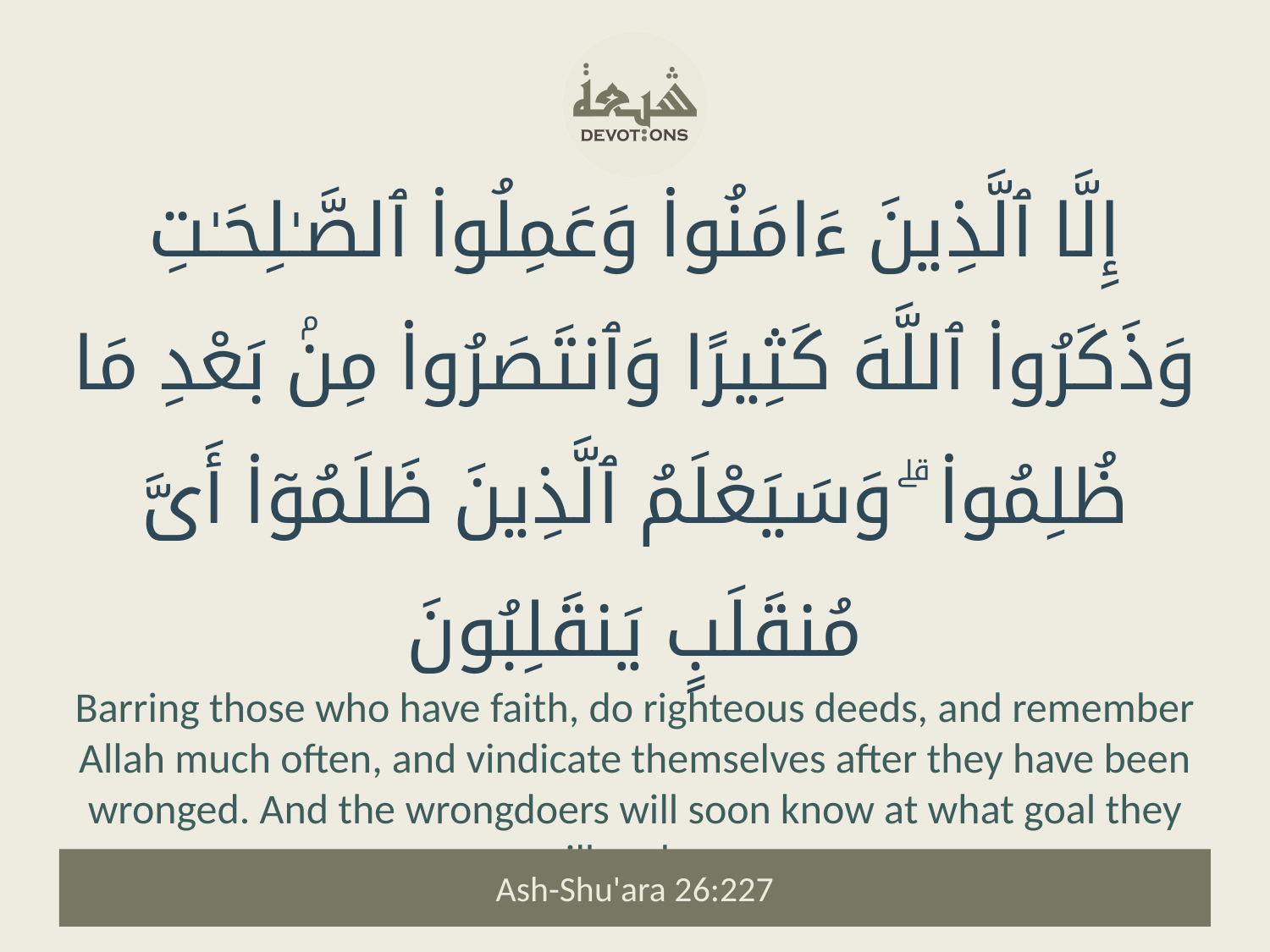

إِلَّا ٱلَّذِينَ ءَامَنُوا۟ وَعَمِلُوا۟ ٱلصَّـٰلِحَـٰتِ وَذَكَرُوا۟ ٱللَّهَ كَثِيرًا وَٱنتَصَرُوا۟ مِنۢ بَعْدِ مَا ظُلِمُوا۟ ۗ وَسَيَعْلَمُ ٱلَّذِينَ ظَلَمُوٓا۟ أَىَّ مُنقَلَبٍ يَنقَلِبُونَ
Barring those who have faith, do righteous deeds, and remember Allah much often, and vindicate themselves after they have been wronged. And the wrongdoers will soon know at what goal they will end up.
Ash-Shu'ara 26:227